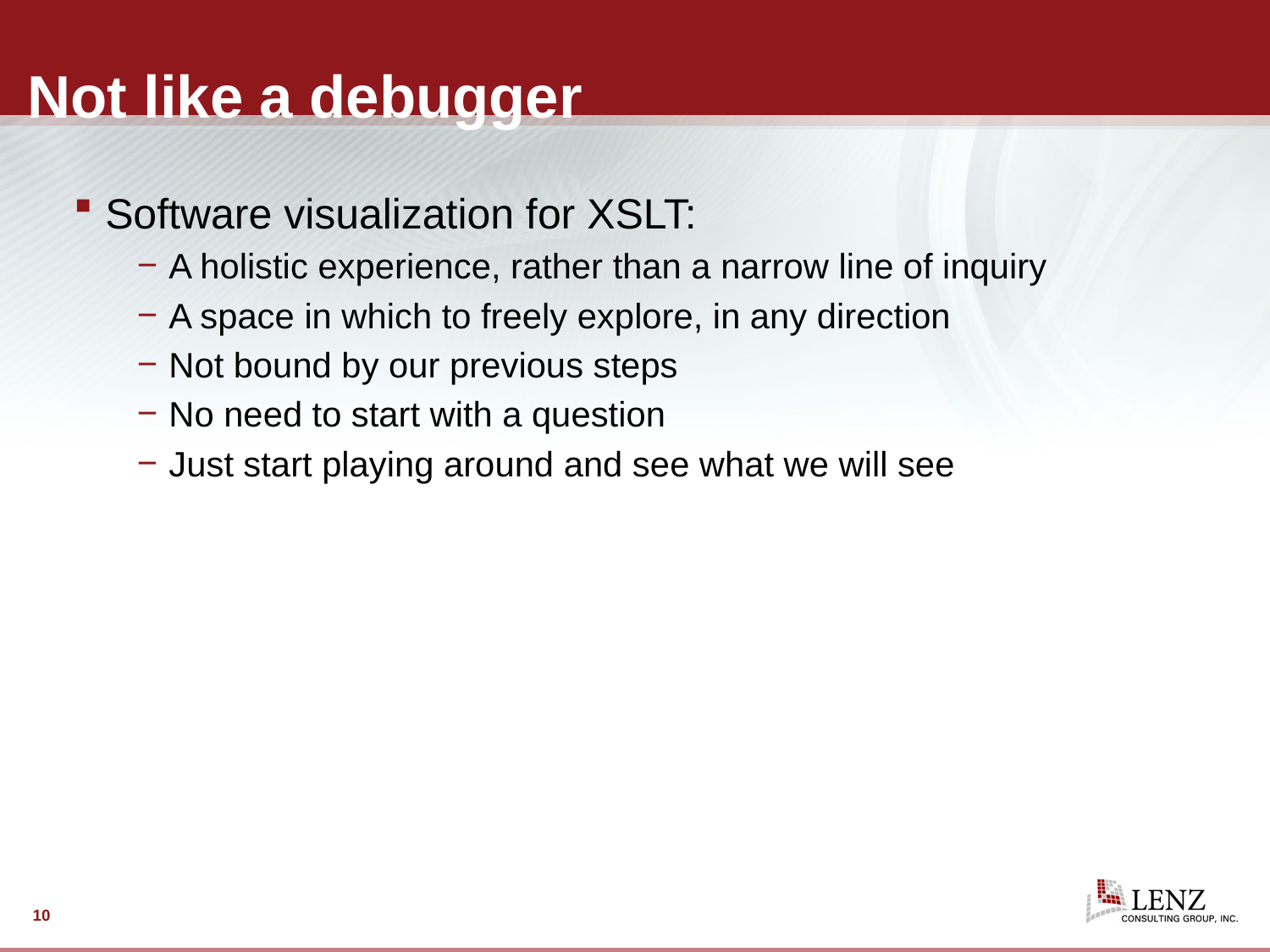

# Not like a debugger
Software visualization for XSLT:
A holistic experience, rather than a narrow line of inquiry
A space in which to freely explore, in any direction
Not bound by our previous steps
No need to start with a question
Just start playing around and see what we will see
10